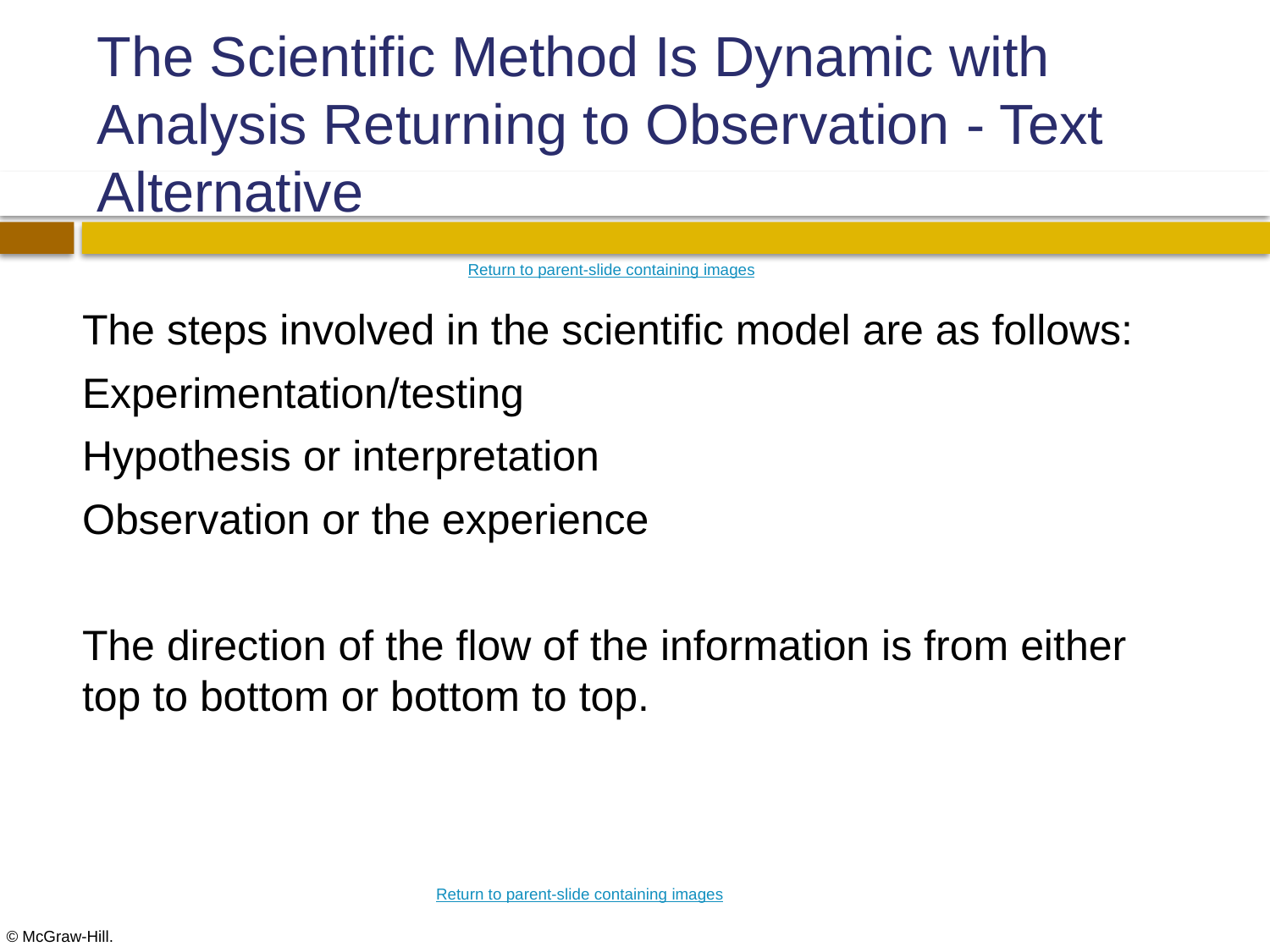

# The Scientific Method Is Dynamic with Analysis Returning to Observation - Text Alternative
Return to parent-slide containing images
The steps involved in the scientific model are as follows:
Experimentation/testing
Hypothesis or interpretation
Observation or the experience

The direction of the flow of the information is from either top to bottom or bottom to top.
Return to parent-slide containing images